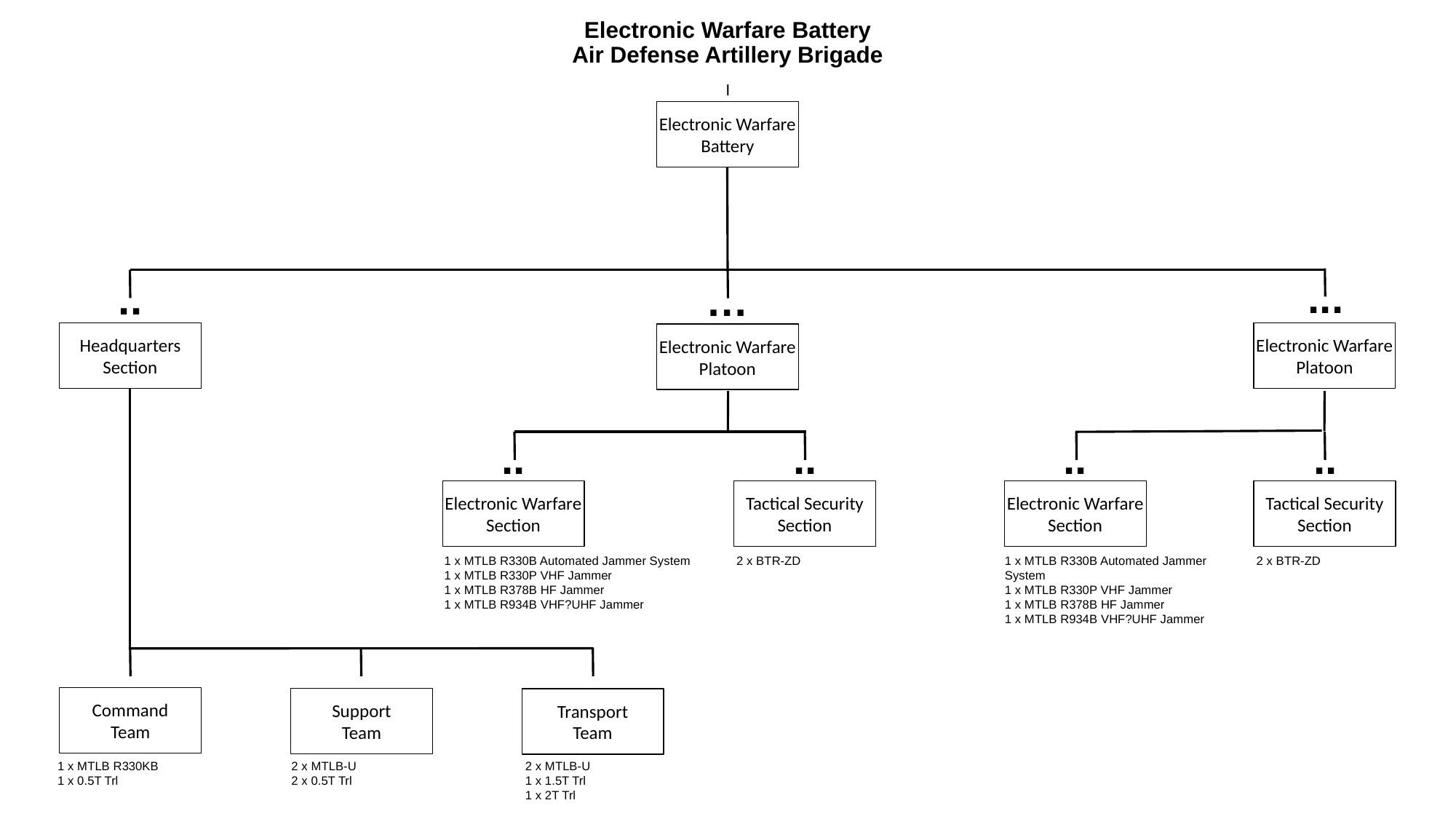

# Electronic Warfare Battery Air Defense Artillery Brigade
I
Electronic Warfare
Battery
...
..
…
Headquarters
Section
Electronic Warfare
Platoon
Electronic Warfare
Platoon
..
..
..
..
Electronic Warfare
Section
Tactical Security
Section
Electronic Warfare
Section
Tactical Security
Section
1 x MTLB R330B Automated Jammer System
1 x MTLB R330P VHF Jammer
1 x MTLB R378B HF Jammer
1 x MTLB R934B VHF?UHF Jammer
2 x BTR-ZD
1 x MTLB R330B Automated Jammer System
1 x MTLB R330P VHF Jammer
1 x MTLB R378B HF Jammer
1 x MTLB R934B VHF?UHF Jammer
2 x BTR-ZD
Command
Team
Support
Team
Transport
Team
1 x MTLB R330KB
1 x 0.5T Trl
2 x MTLB-U
2 x 0.5T Trl
2 x MTLB-U
1 x 1.5T Trl
1 x 2T Trl